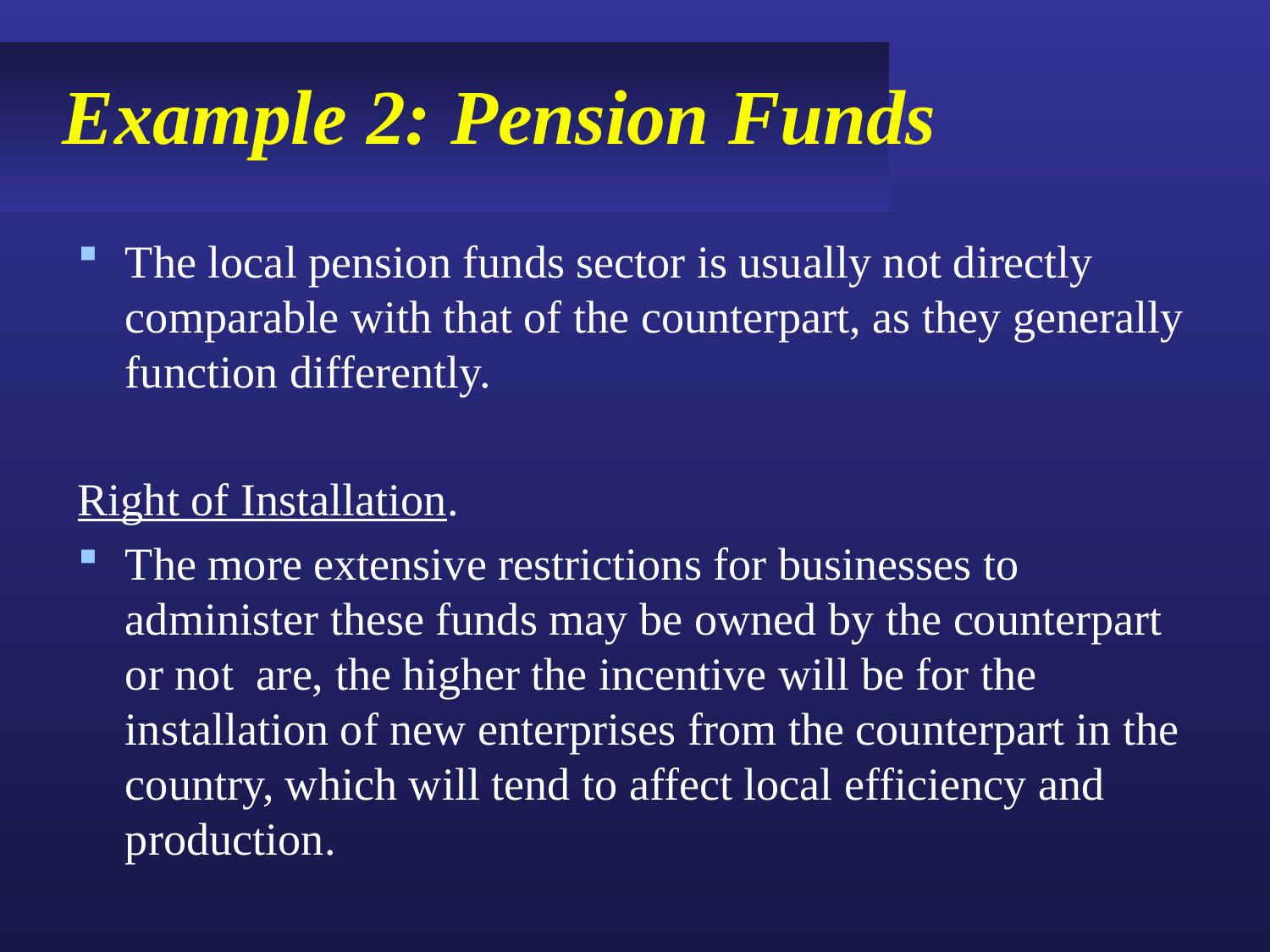

# Example 2: Pension Funds

The local pension funds sector is usually not directly comparable with that of the counterpart, as they generally function differently.

Right of Installation.
The more extensive restrictions for businesses to administer these funds may be owned by the counterpart or not  are, the higher the incentive will be for the installation of new enterprises from the counterpart in the country, which will tend to affect local efficiency and production.